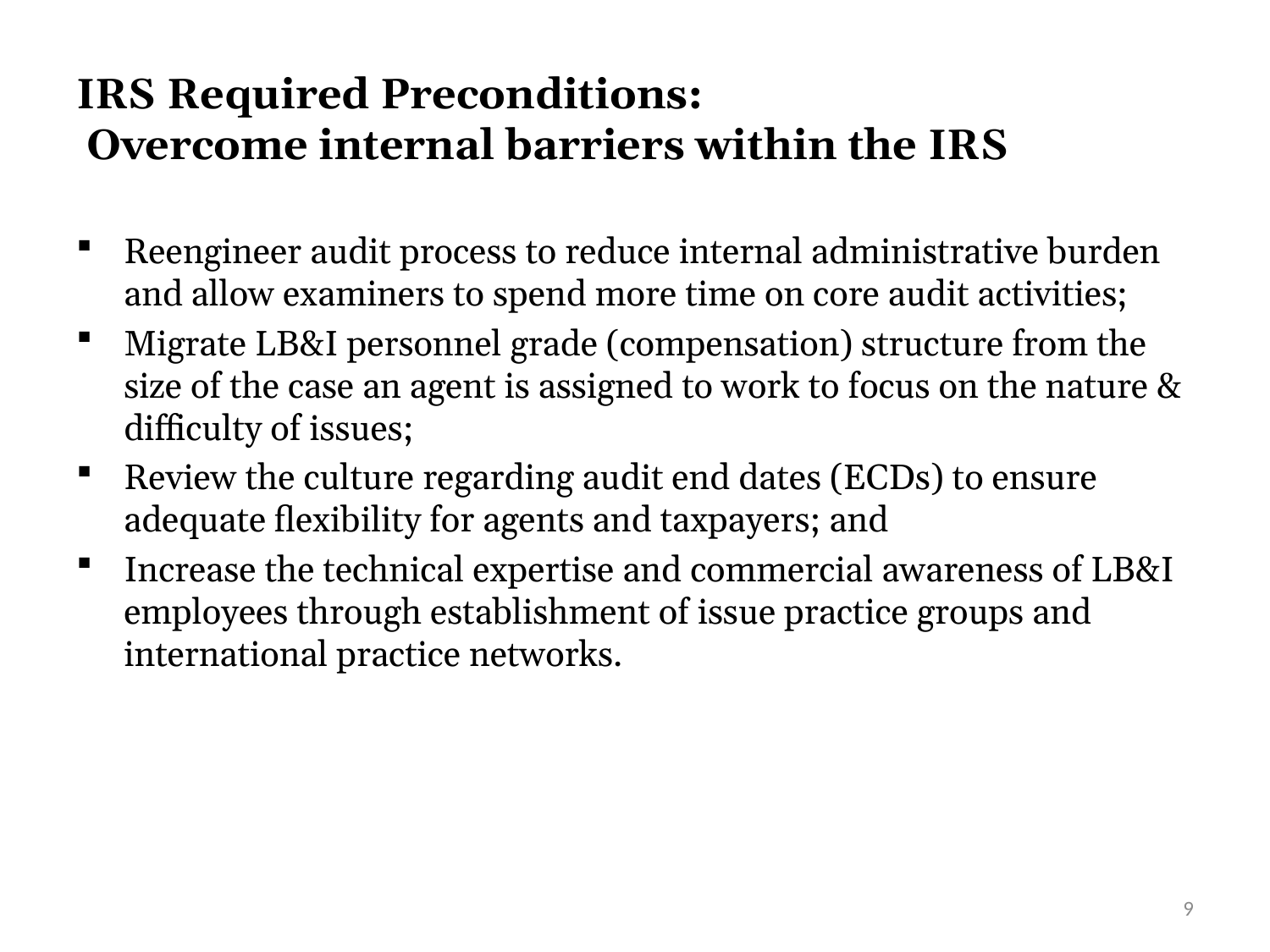

# IRS Required Preconditions: Overcome internal barriers within the IRS
Reengineer audit process to reduce internal administrative burden  and allow examiners to spend more time on core audit activities;
Migrate LB&I personnel grade (compensation) structure from the size of the case an agent is assigned to work to focus on the nature & difficulty of issues;
Review the culture regarding audit end dates (ECDs) to ensure adequate flexibility for agents and taxpayers; and
Increase the technical expertise and commercial awareness of LB&I employees through establishment of issue practice groups and international practice networks.

9